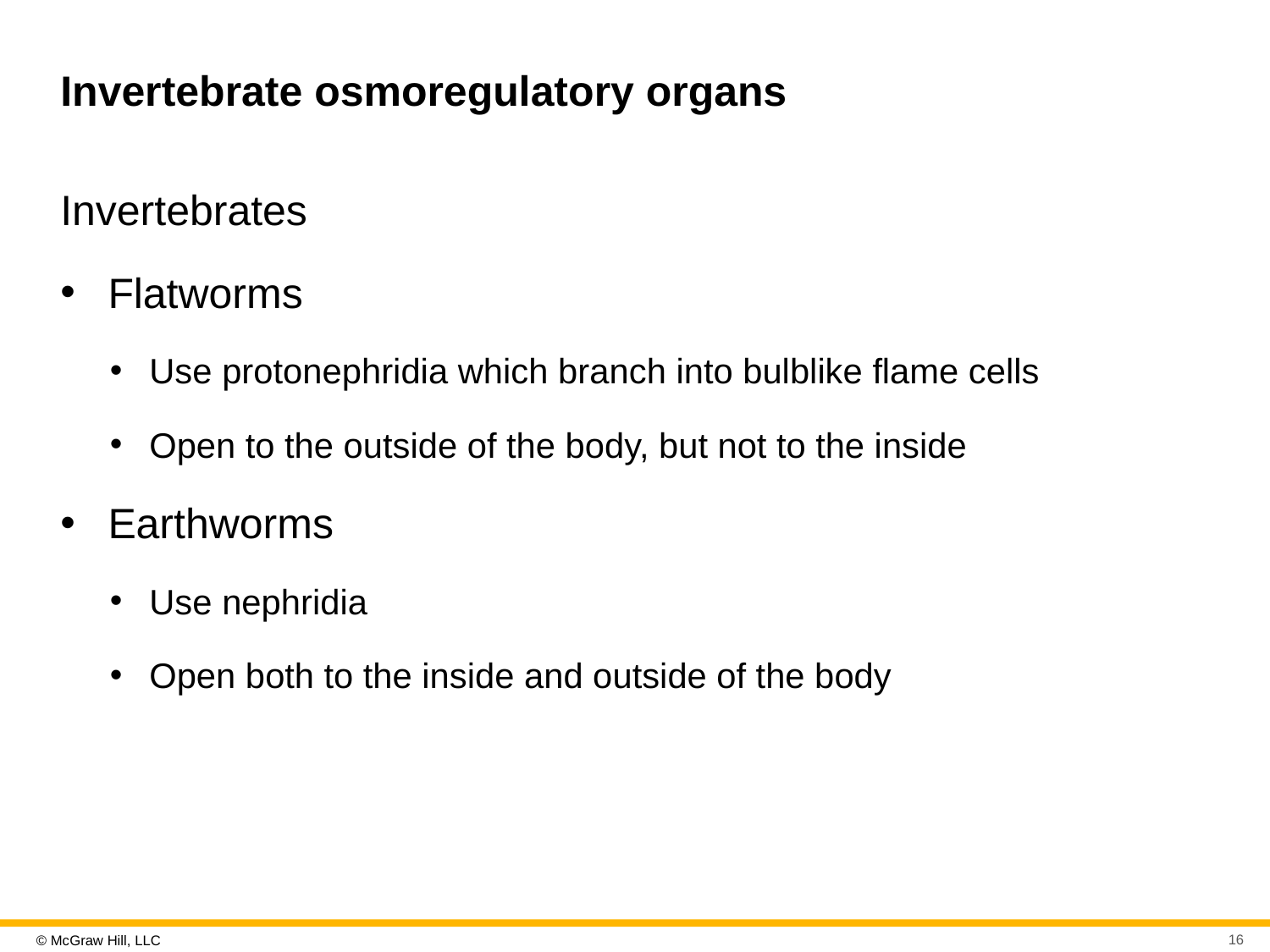

# Invertebrate osmoregulatory organs
Invertebrates
Flatworms
Use protonephridia which branch into bulblike flame cells
Open to the outside of the body, but not to the inside
Earthworms
Use nephridia
Open both to the inside and outside of the body
16